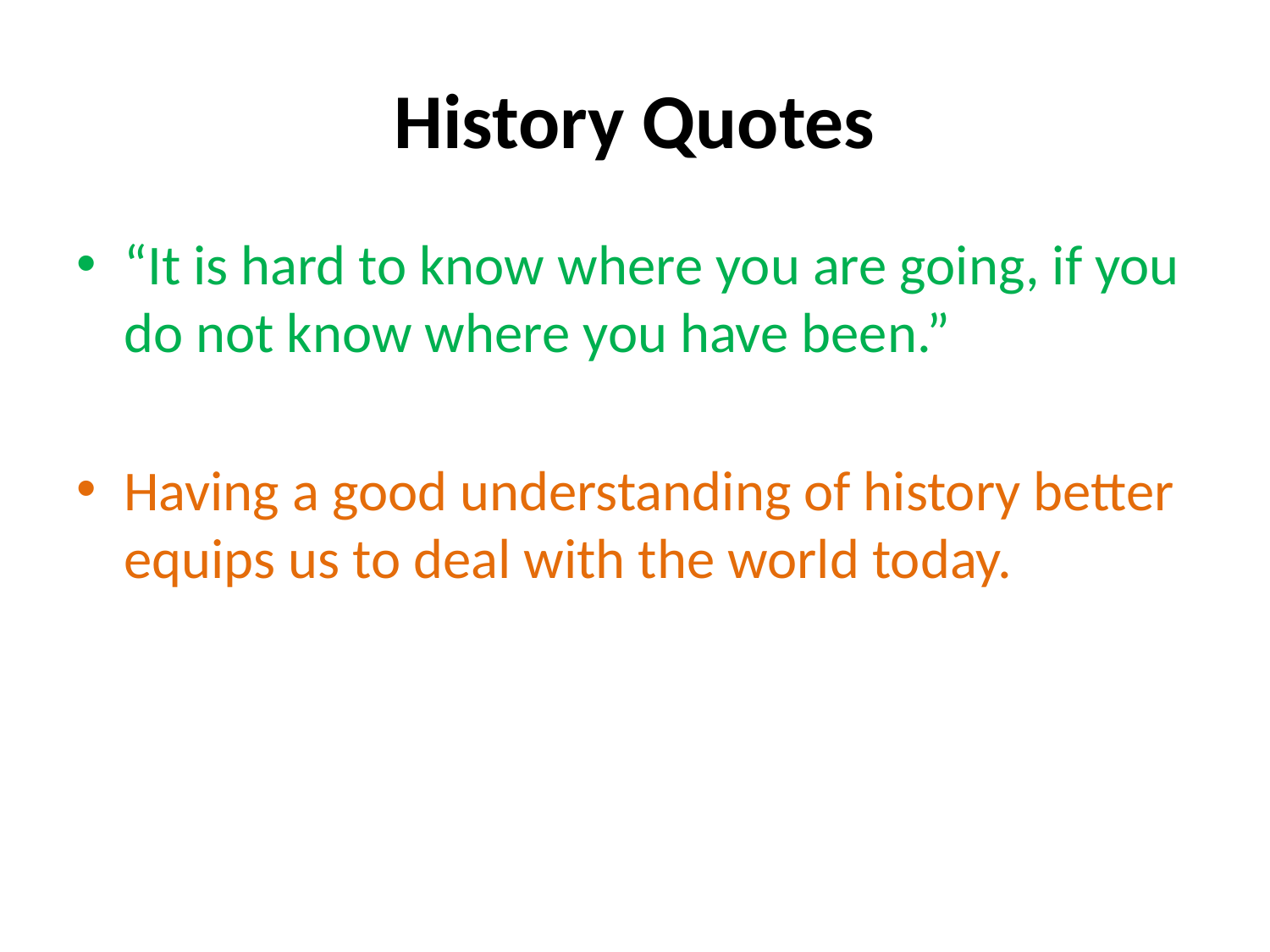

# History Quotes
“It is hard to know where you are going, if you do not know where you have been.”

Having a good understanding of history better equips us to deal with the world today.